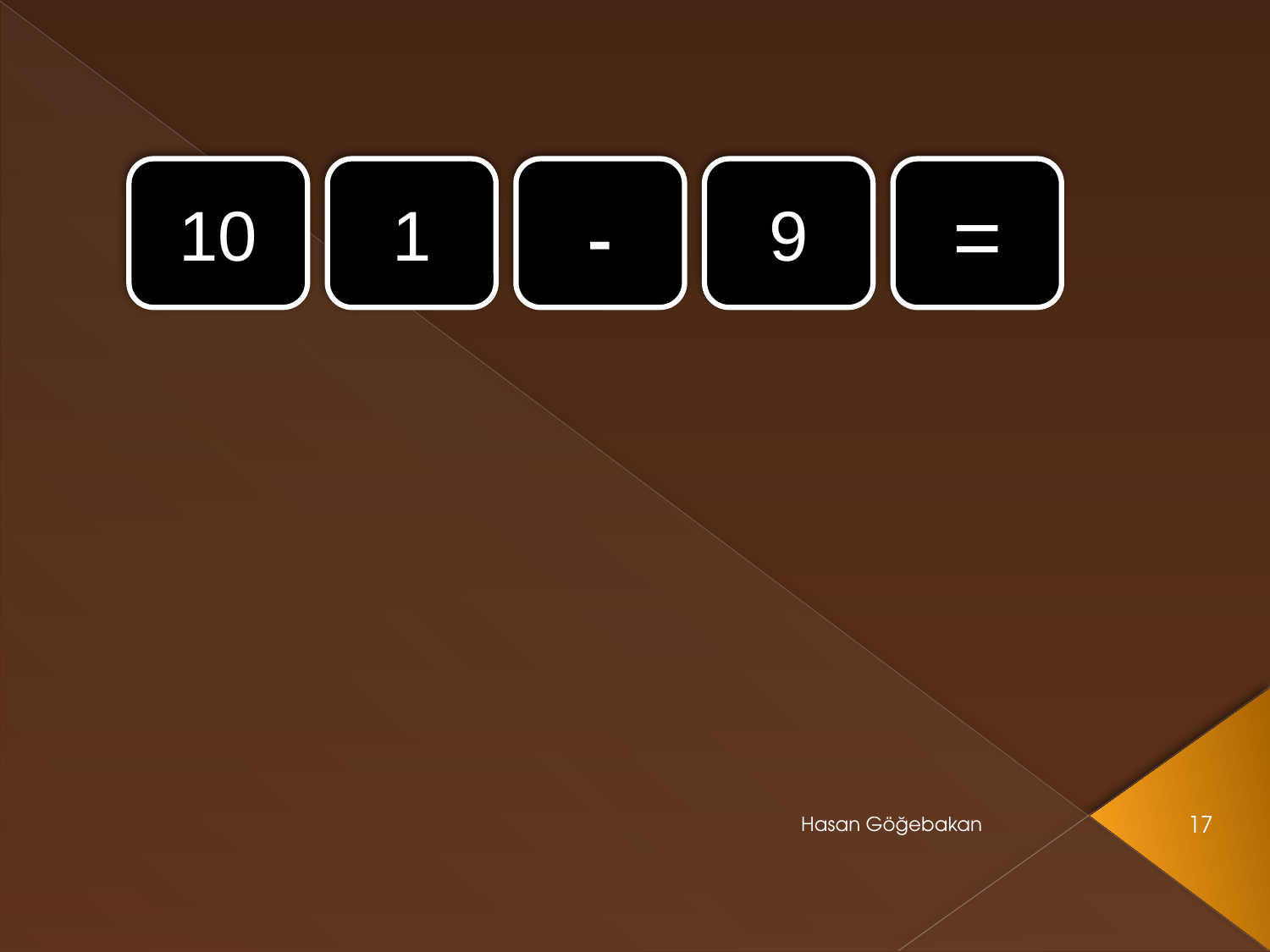

#
10
1
-
9
=

Hasan Göğebakan
17